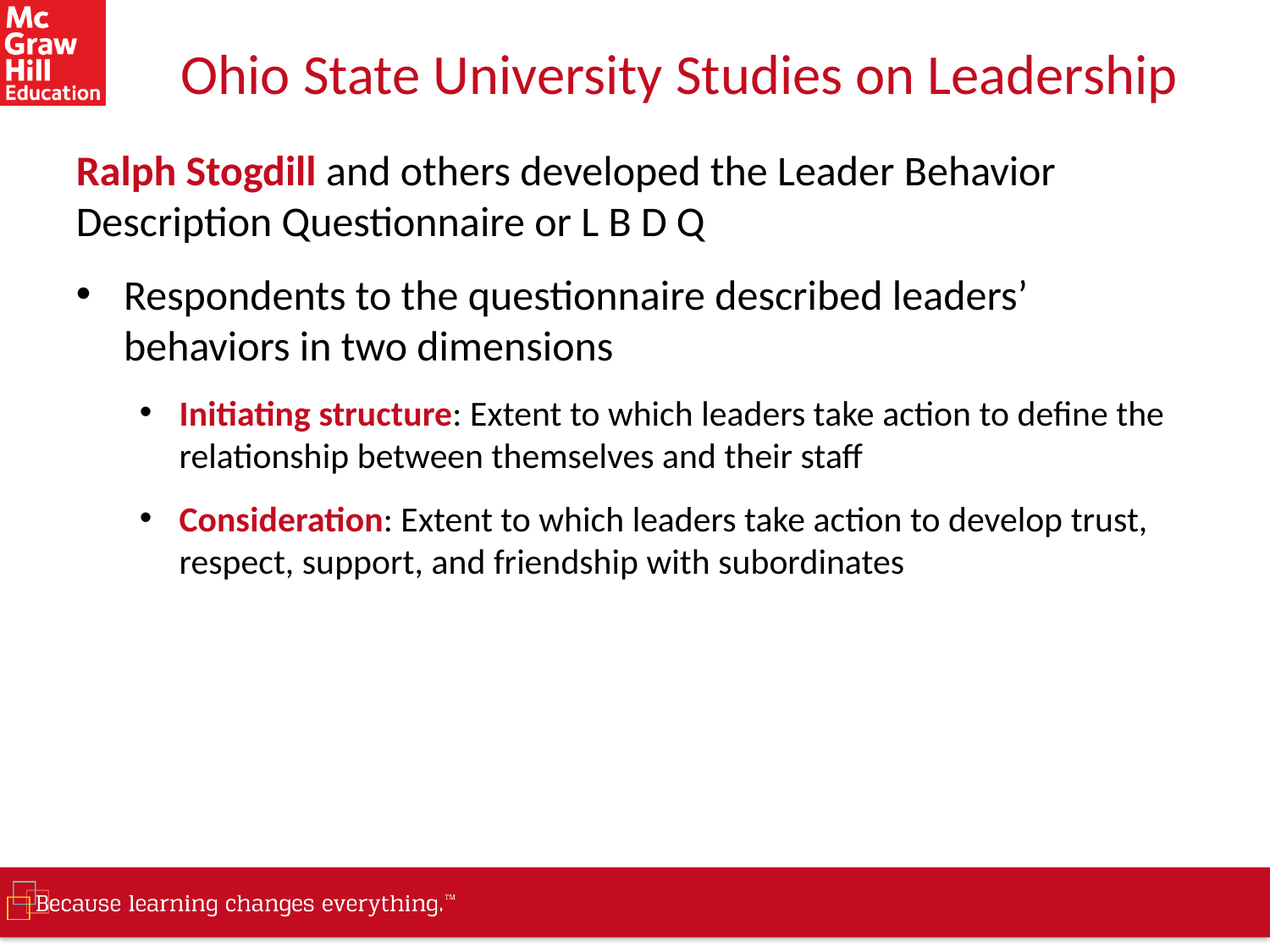

# Ohio State University Studies on Leadership
Ralph Stogdill and others developed the Leader Behavior Description Questionnaire or L B D Q
Respondents to the questionnaire described leaders’ behaviors in two dimensions
Initiating structure: Extent to which leaders take action to define the relationship between themselves and their staff
Consideration: Extent to which leaders take action to develop trust, respect, support, and friendship with subordinates